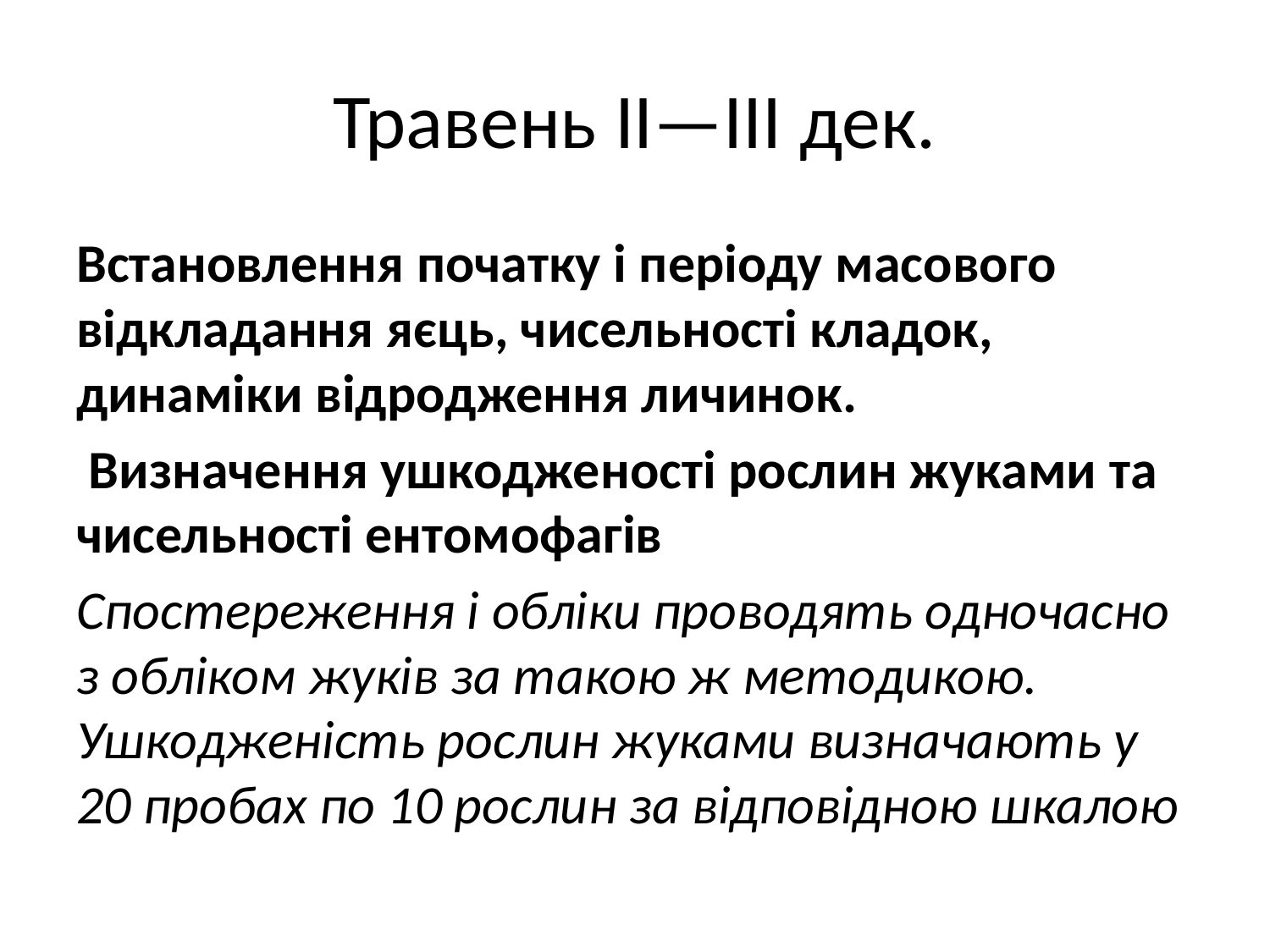

# Травень II—III дек.
Встановлення початку і періоду масового відкладання яєць, чисельності кладок,  динаміки відродження личинок.
 Визначення ушкодженості рослин жуками та чисельності ентомофагів
Спостереження і обліки проводять одночасно з обліком жуків за такою ж методикою. Ушкодженість рослин жуками визначають у 20 пробах по 10 рослин за відповідною шкалою